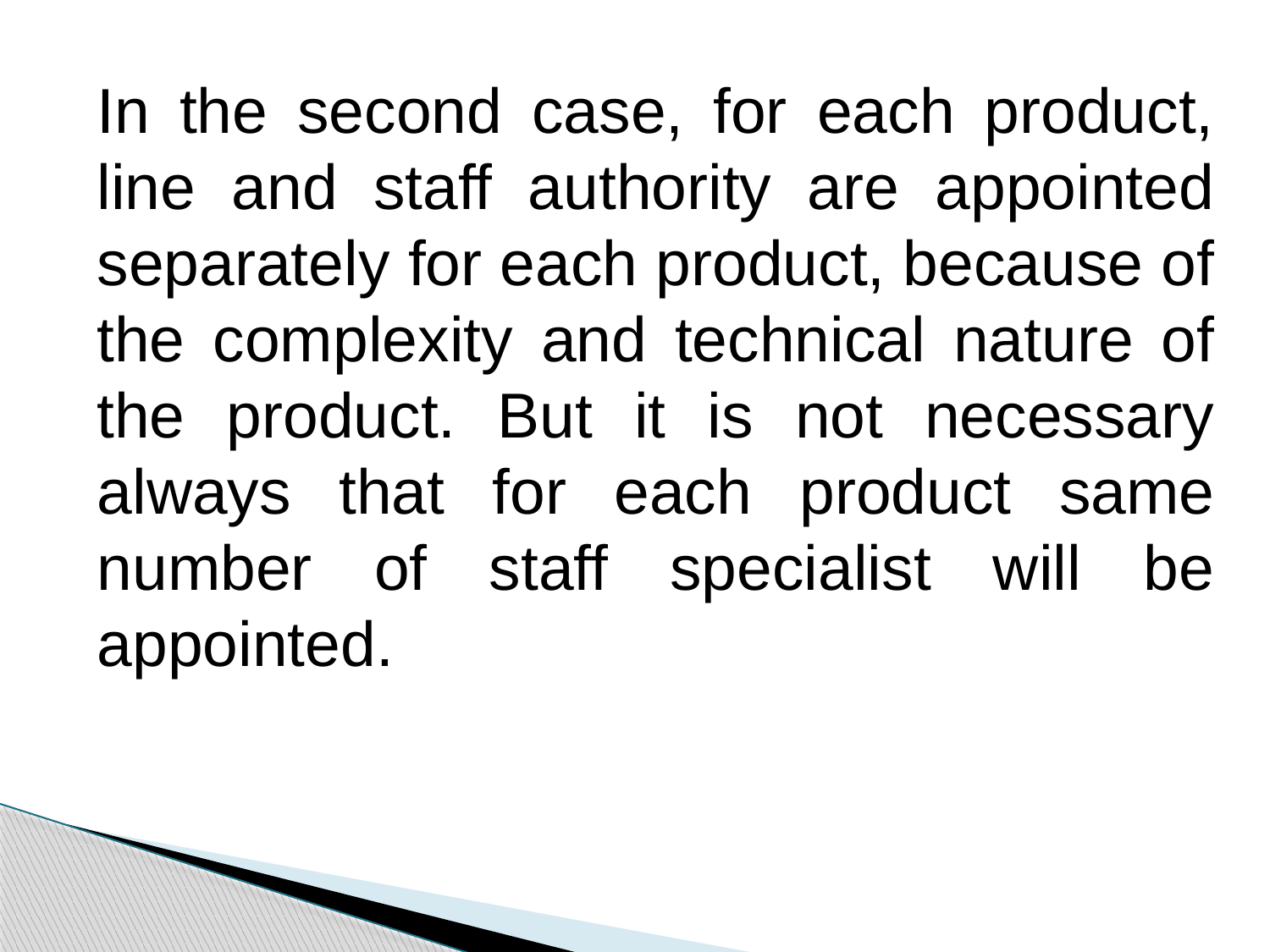

In the second case, for each product, line and staff authority are appointed separately for each product, because of the complexity and technical nature of the product. But it is not necessary always that for each product same number of staff specialist will be appointed.